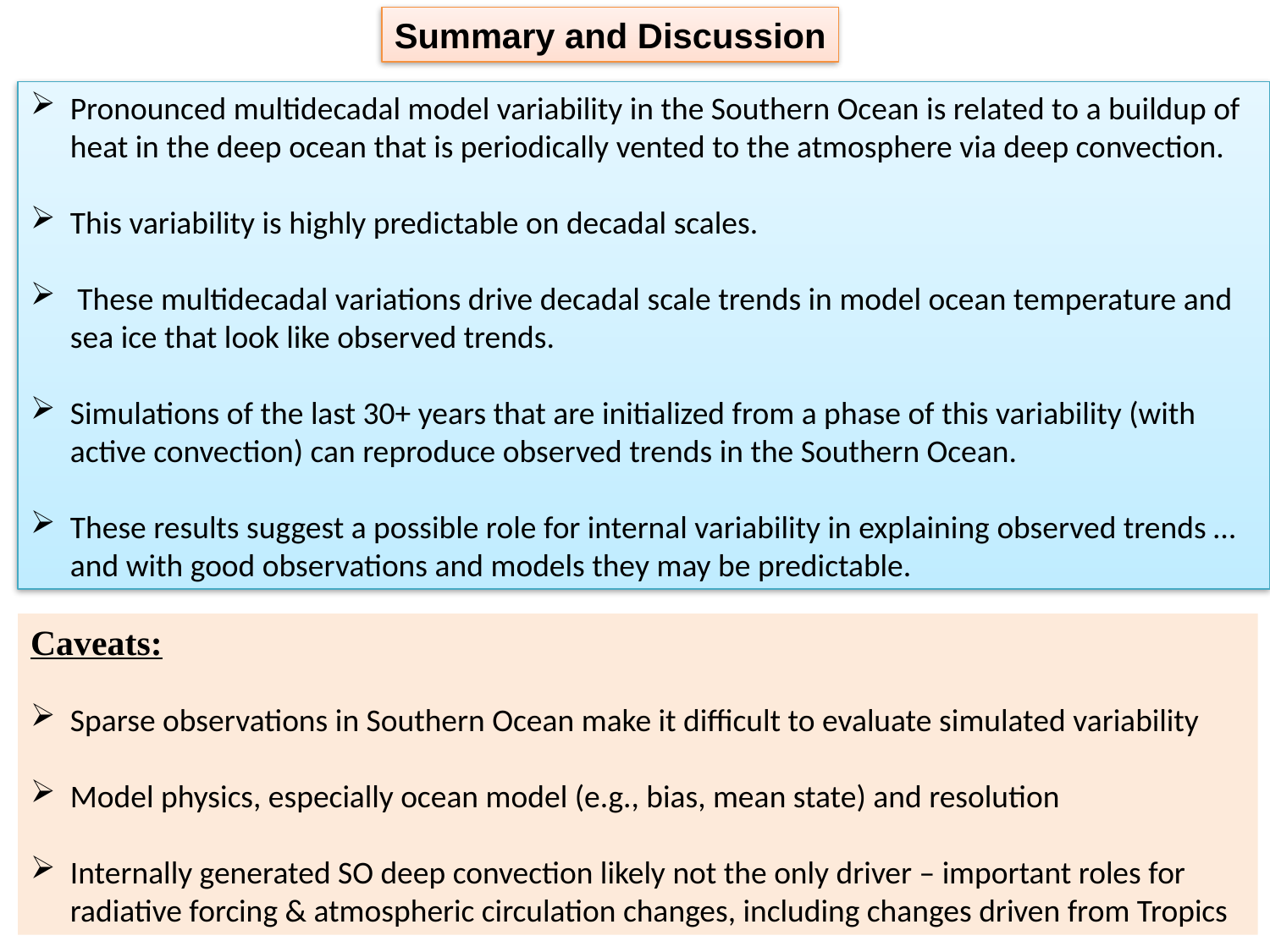

Summary and Discussion
Pronounced multidecadal model variability in the Southern Ocean is related to a buildup of heat in the deep ocean that is periodically vented to the atmosphere via deep convection.

This variability is highly predictable on decadal scales.

 These multidecadal variations drive decadal scale trends in model ocean temperature and sea ice that look like observed trends.

Simulations of the last 30+ years that are initialized from a phase of this variability (with active convection) can reproduce observed trends in the Southern Ocean.

These results suggest a possible role for internal variability in explaining observed trends … and with good observations and models they may be predictable.
Caveats:

Sparse observations in Southern Ocean make it difficult to evaluate simulated variability

Model physics, especially ocean model (e.g., bias, mean state) and resolution

Internally generated SO deep convection likely not the only driver – important roles for radiative forcing & atmospheric circulation changes, including changes driven from Tropics